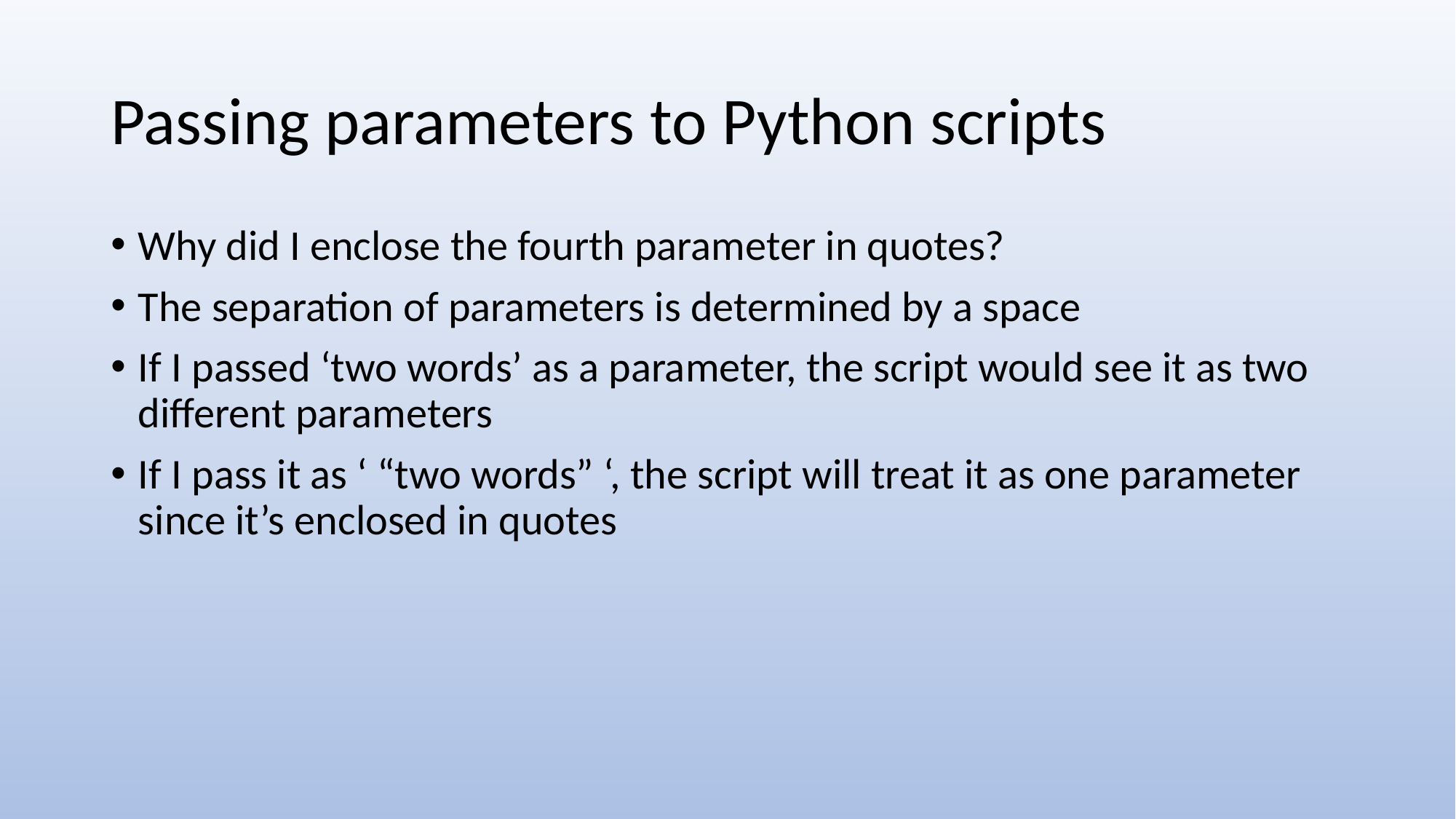

# Passing parameters to Python scripts
Why did I enclose the fourth parameter in quotes?
The separation of parameters is determined by a space
If I passed ‘two words’ as a parameter, the script would see it as two different parameters
If I pass it as ‘ “two words” ‘, the script will treat it as one parameter since it’s enclosed in quotes